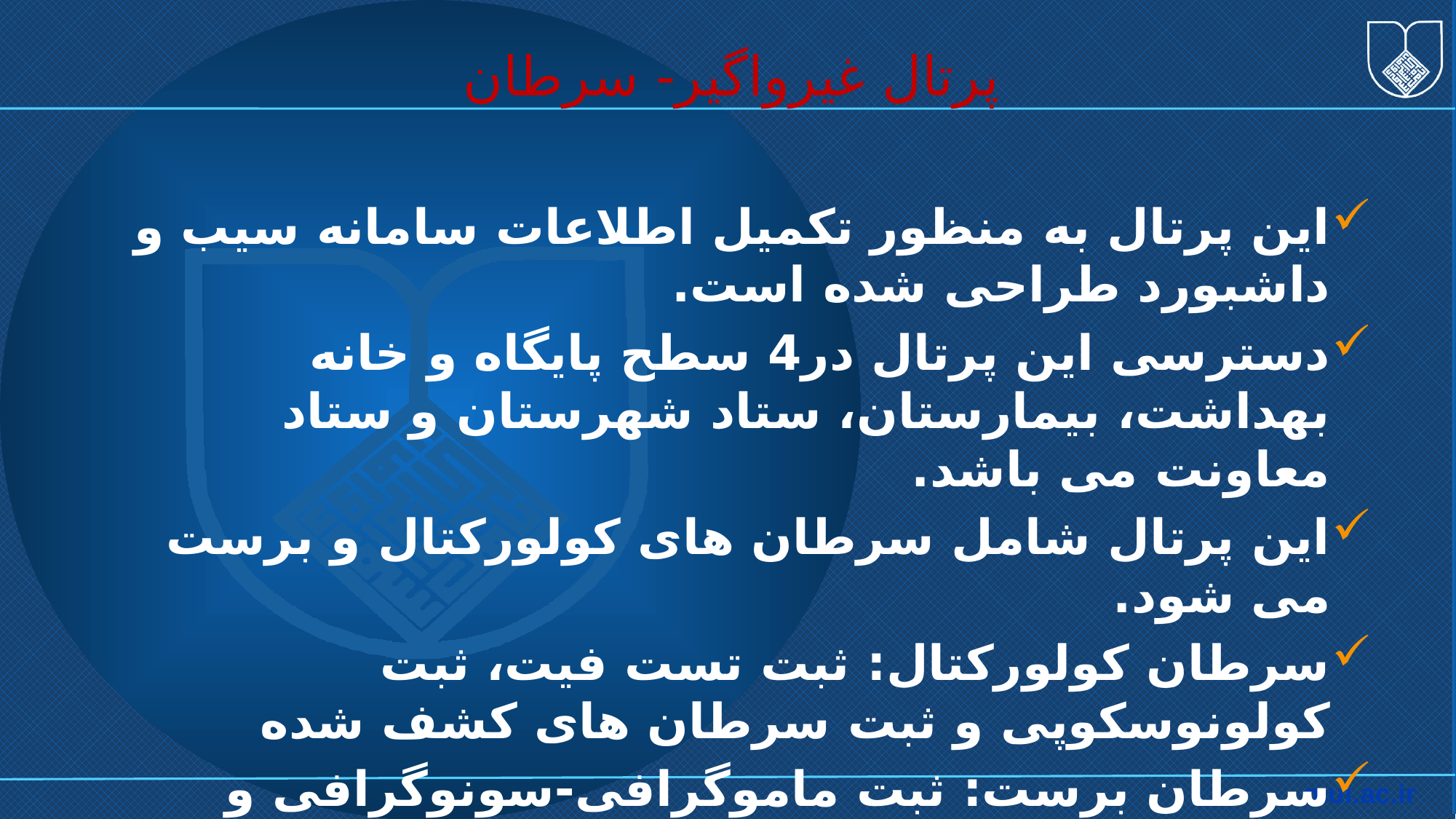

# پرتال غیرواگیر- سرطان
این پرتال به منظور تکمیل اطلاعات سامانه سیب و داشبورد طراحی شده است.
دسترسی این پرتال در4 سطح پایگاه و خانه بهداشت، بیمارستان، ستاد شهرستان و ستاد معاونت می باشد.
این پرتال شامل سرطان های کولورکتال و برست می شود.
سرطان کولورکتال: ثبت تست فیت، ثبت کولونوسکوپی و ثبت سرطان های کشف شده
سرطان برست: ثبت ماموگرافی-سونوگرافی و بیوپسی و ثبت سرطان های کشف شده